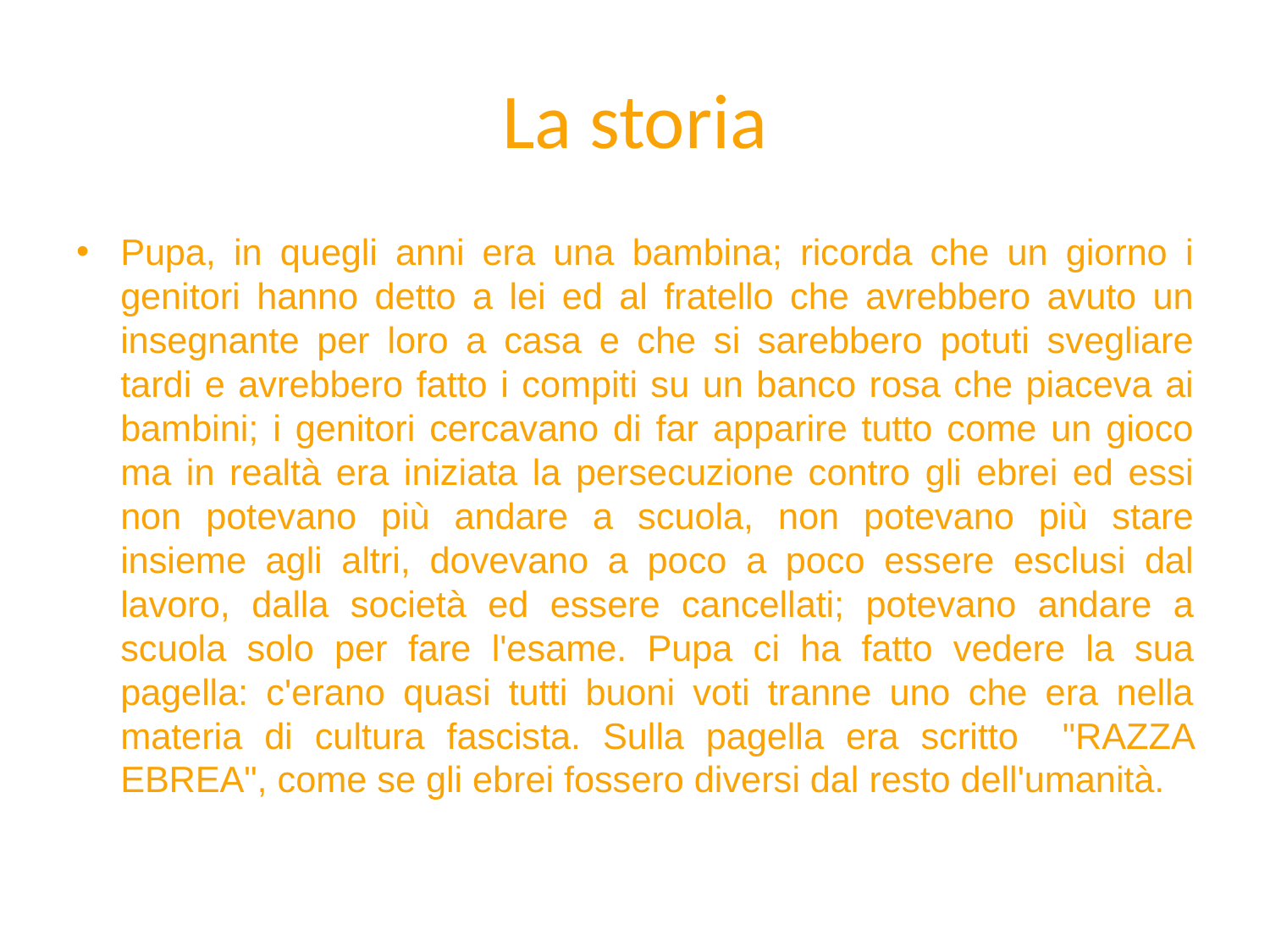

# La storia
Pupa, in quegli anni era una bambina; ricorda che un giorno i genitori hanno detto a lei ed al fratello che avrebbero avuto un insegnante per loro a casa e che si sarebbero potuti svegliare tardi e avrebbero fatto i compiti su un banco rosa che piaceva ai bambini; i genitori cercavano di far apparire tutto come un gioco ma in realtà era iniziata la persecuzione contro gli ebrei ed essi non potevano più andare a scuola, non potevano più stare insieme agli altri, dovevano a poco a poco essere esclusi dal lavoro, dalla società ed essere cancellati; potevano andare a scuola solo per fare l'esame. Pupa ci ha fatto vedere la sua pagella: c'erano quasi tutti buoni voti tranne uno che era nella materia di cultura fascista. Sulla pagella era scritto  "RAZZA EBREA", come se gli ebrei fossero diversi dal resto dell'umanità.